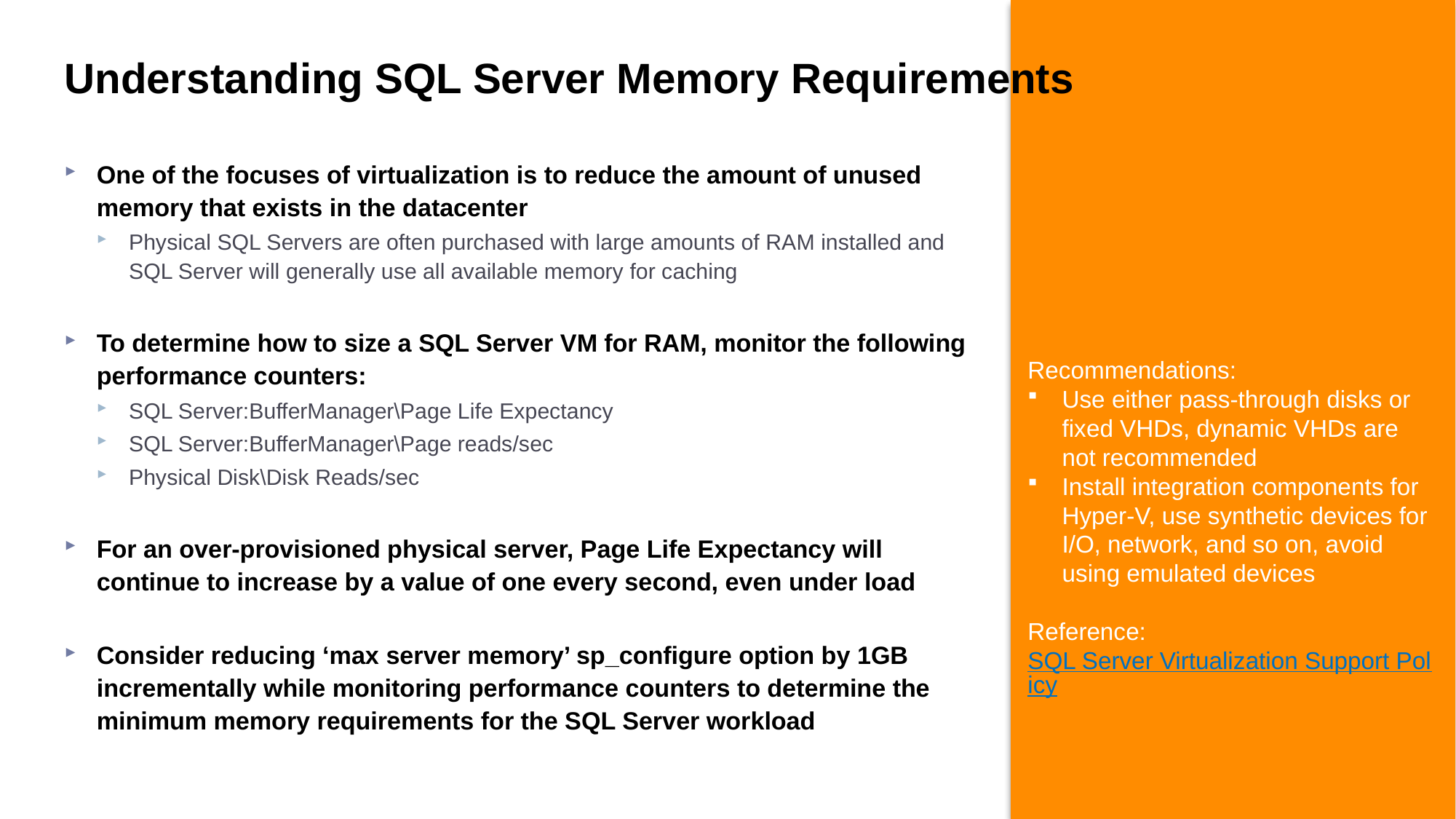

# Understanding SQL Server Memory Requirements
One of the focuses of virtualization is to reduce the amount of unused memory that exists in the datacenter
Physical SQL Servers are often purchased with large amounts of RAM installed and SQL Server will generally use all available memory for caching

To determine how to size a SQL Server VM for RAM, monitor the following performance counters:
SQL Server:BufferManager\Page Life Expectancy
SQL Server:BufferManager\Page reads/sec
Physical Disk\Disk Reads/sec

For an over-provisioned physical server, Page Life Expectancy will continue to increase by a value of one every second, even under load

Consider reducing ‘max server memory’ sp_configure option by 1GB incrementally while monitoring performance counters to determine the minimum memory requirements for the SQL Server workload
Recommendations:
Use either pass-through disks or fixed VHDs, dynamic VHDs are not recommended
Install integration components for Hyper-V, use synthetic devices for I/O, network, and so on, avoid using emulated devices

Reference:
SQL Server Virtualization Support Policy